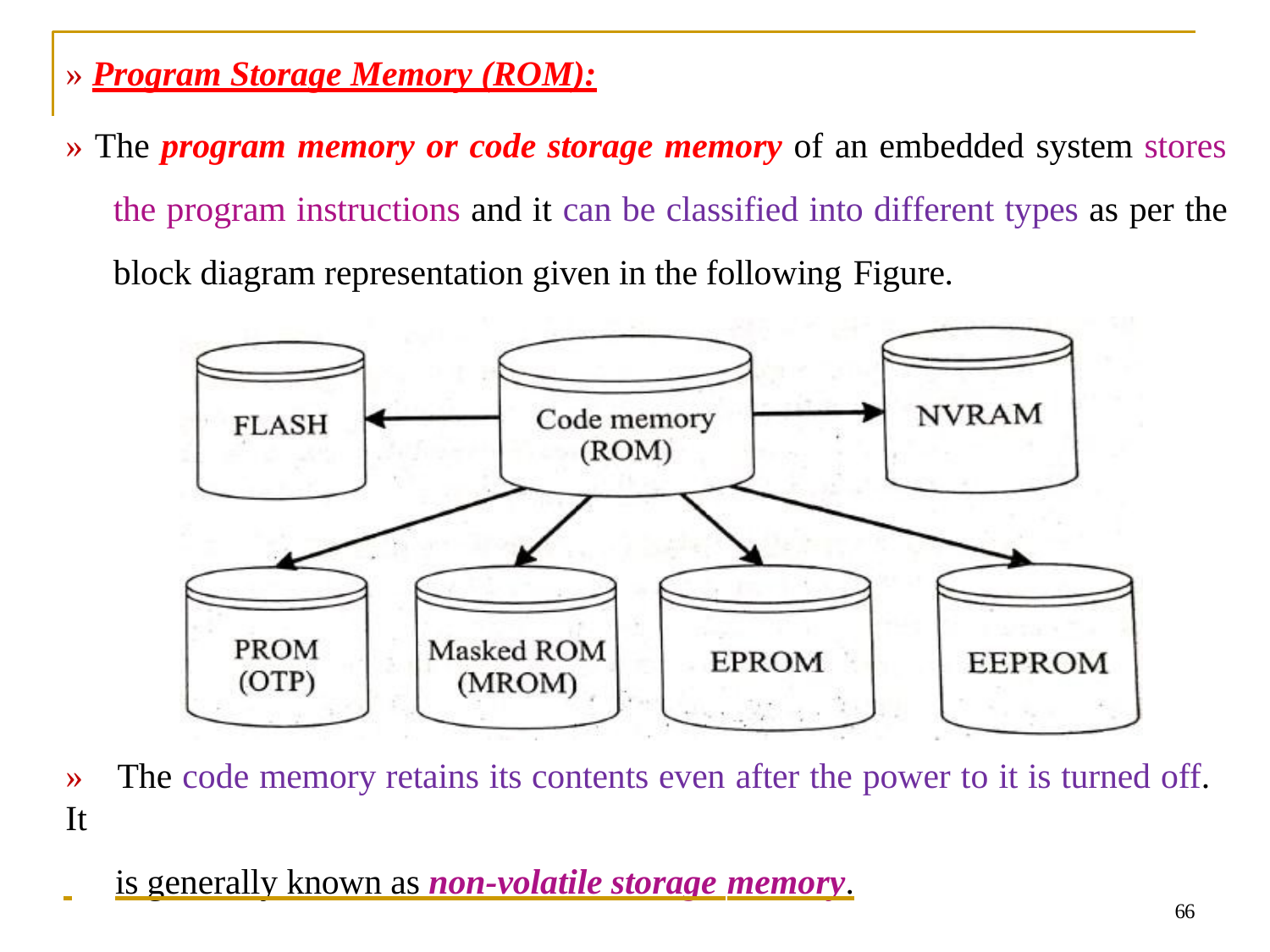

» Program Storage Memory (ROM):
» The program memory or code storage memory of an embedded system stores  the program instructions and it can be classified into different types as per the  block diagram representation given in the following Figure.

»	The code memory retains its contents even after the power to it is turned off. It
 	is generally known as non-volatile storage memory.
66